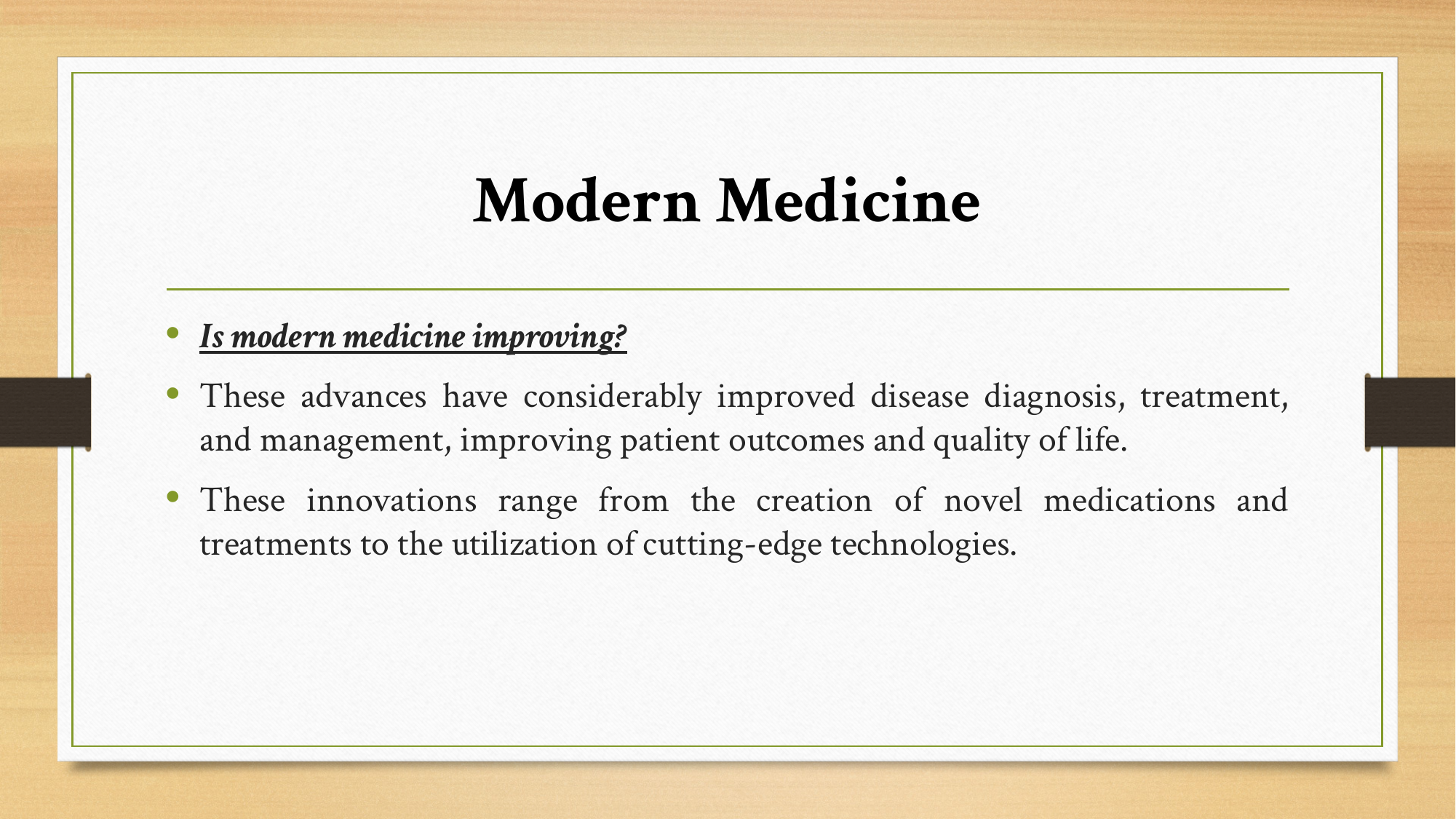

# Modern Medicine
Is modern medicine improving?
These advances have considerably improved disease diagnosis, treatment, and management, improving patient outcomes and quality of life.
These innovations range from the creation of novel medications and treatments to the utilization of cutting-edge technologies.